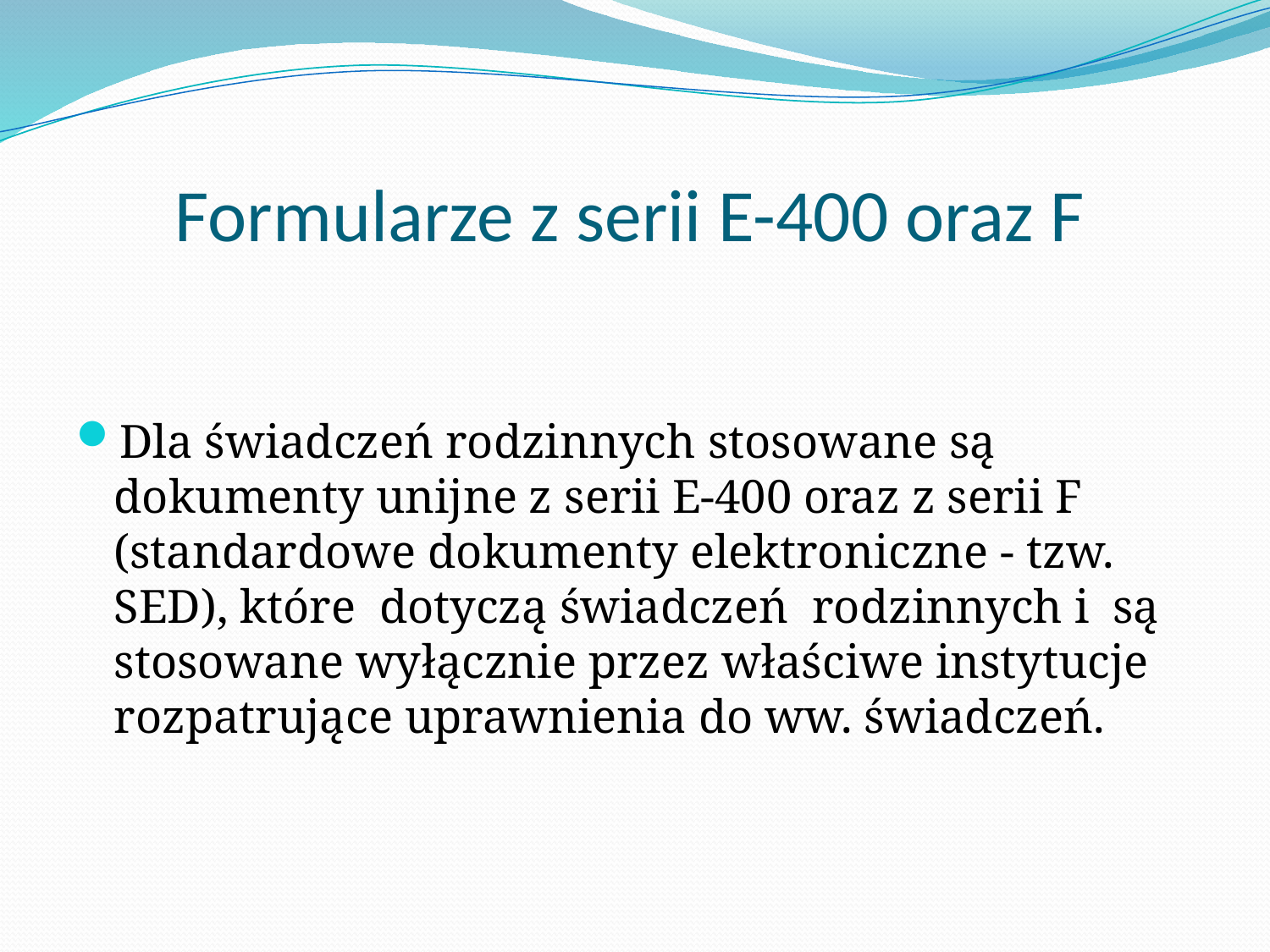

# Formularze z serii E-400 oraz F
Dla świadczeń rodzinnych stosowane są dokumenty unijne z serii E-400 oraz z serii F (standardowe dokumenty elektroniczne - tzw. SED), które  dotyczą świadczeń  rodzinnych i  są stosowane wyłącznie przez właściwe instytucje rozpatrujące uprawnienia do ww. świadczeń.